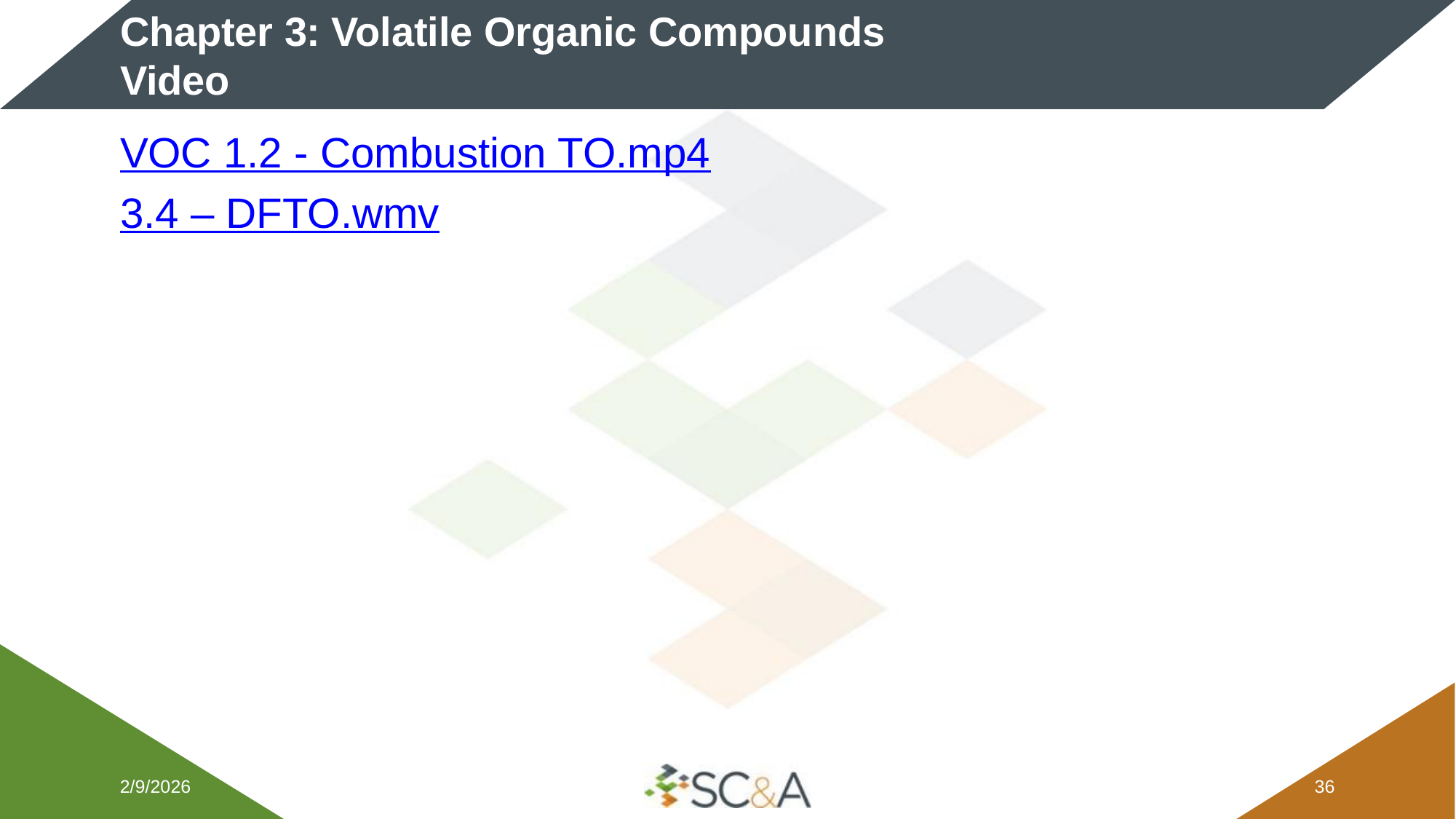

# Chapter 3: Volatile Organic Compounds Video
VOC 1.2 - Combustion TO.mp4
3.4 – DFTO.wmv
2/9/2026
36